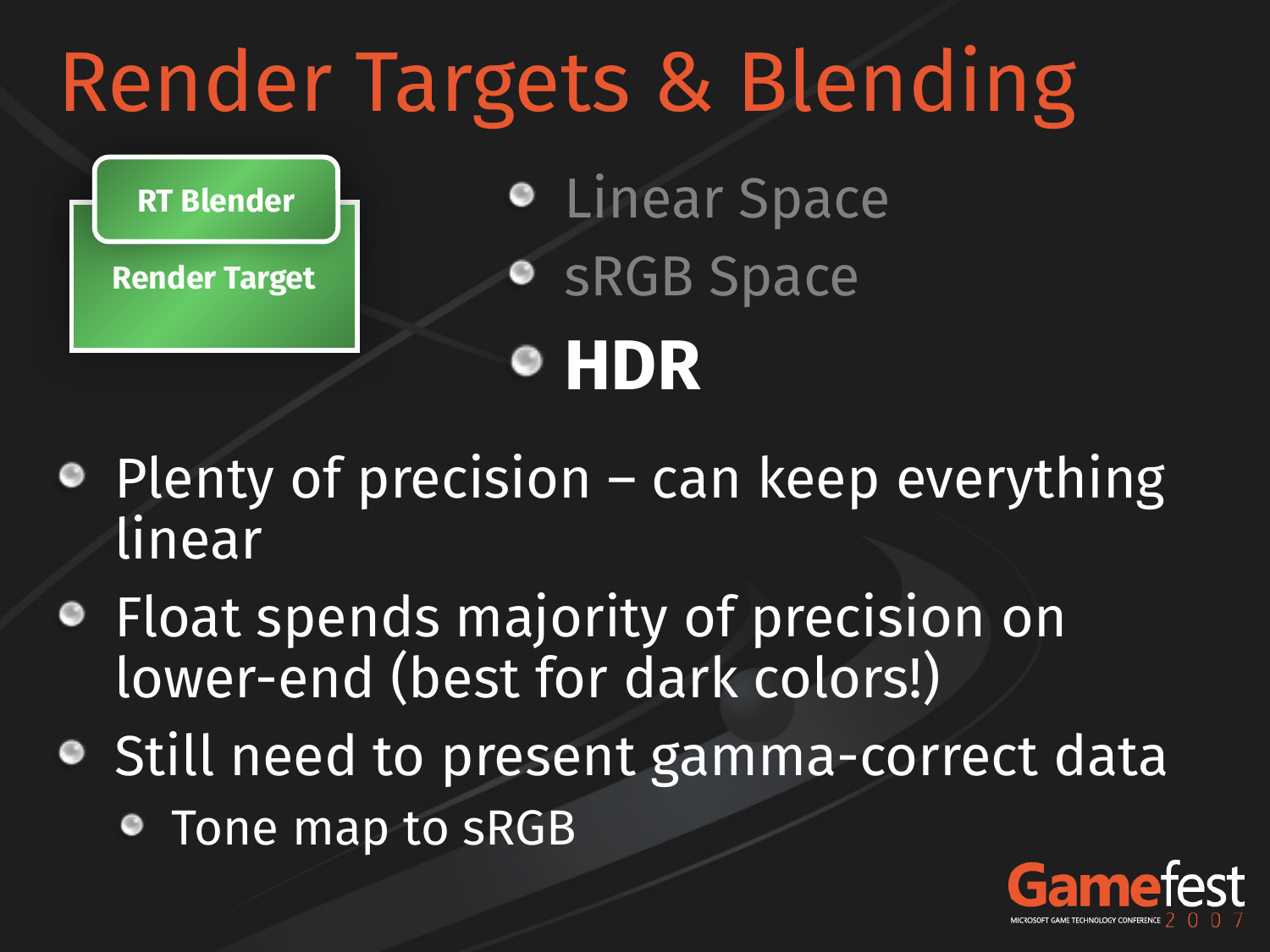

# Render Targets & Blending
RT Blender
Linear Space
sRGB Space
HDR
Render Target
Plenty of precision – can keep everything linear
Float spends majority of precision on lower-end (best for dark colors!)
Still need to present gamma-correct data
Tone map to sRGB